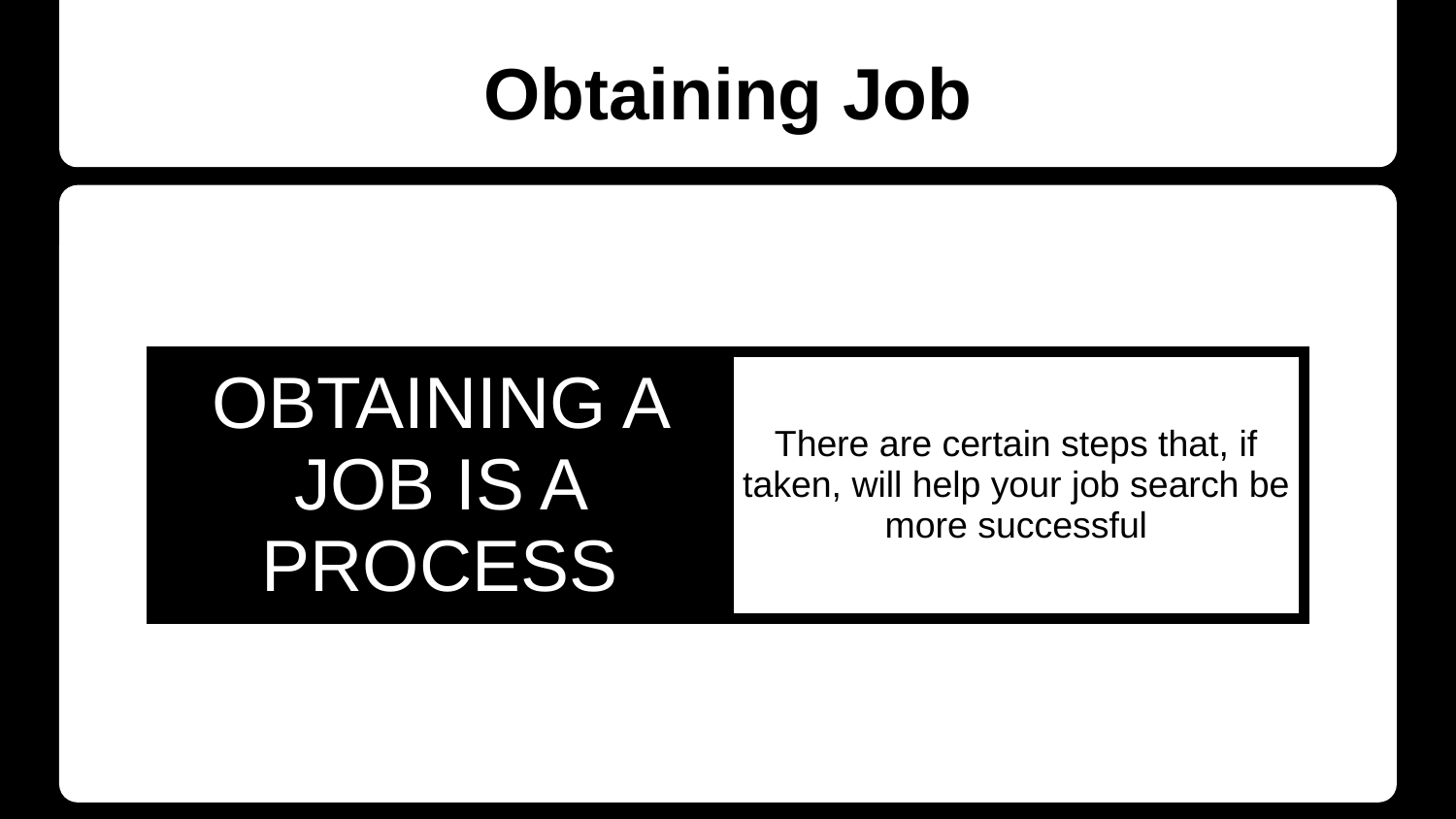

# Obtaining Job
| OBTAINING A JOB IS A PROCESS | There are certain steps that, if taken, will help your job search be more successful |
| --- | --- |